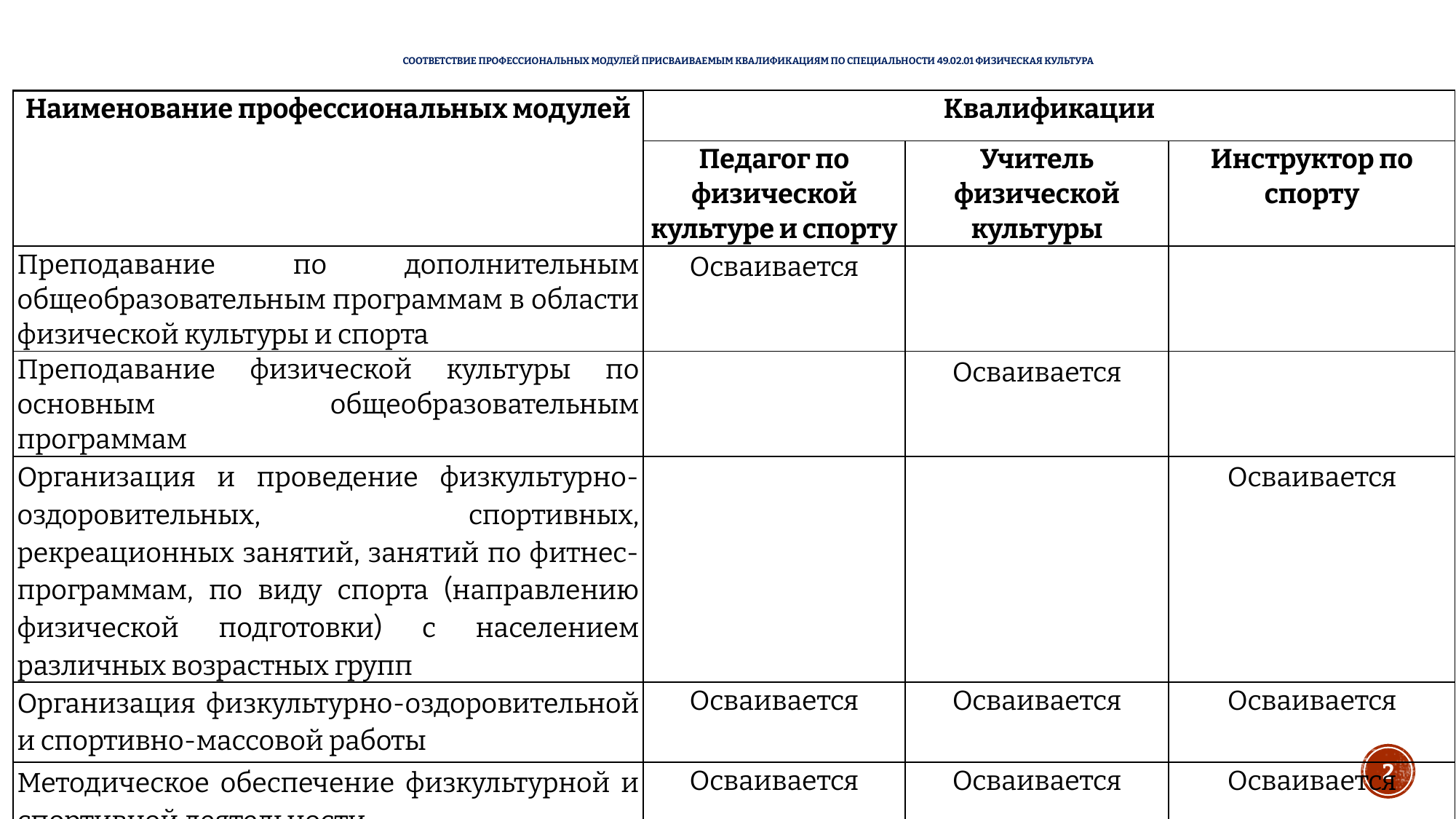

# Соответствие профессиональных модулей присваиваемым квалификациям по специальности 49.02.01 Физическая культура
| Наименование профессиональных модулей | Квалификации |  |  |
| --- | --- | --- | --- |
|  | Педагог по физической культуре и спорту | Учитель физической культуры | Инструктор по спорту |
| Преподавание по дополнительным общеобразовательным программам в области физической культуры и спорта | Осваивается |  |  |
| Преподавание физической культуры по основным общеобразовательным программам |  | Осваивается |  |
| Организация и проведение физкультурно-оздоровительных, спортивных, рекреационных занятий, занятий по фитнес-программам, по виду спорта (направлению физической подготовки) с населением различных возрастных групп |  |  | Осваивается |
| Организация физкультурно-оздоровительной и спортивно-массовой работы | Осваивается | Осваивается | Осваивается |
| Методическое обеспечение физкультурной и спортивной деятельности | Осваивается | Осваивается | Осваивается |
2